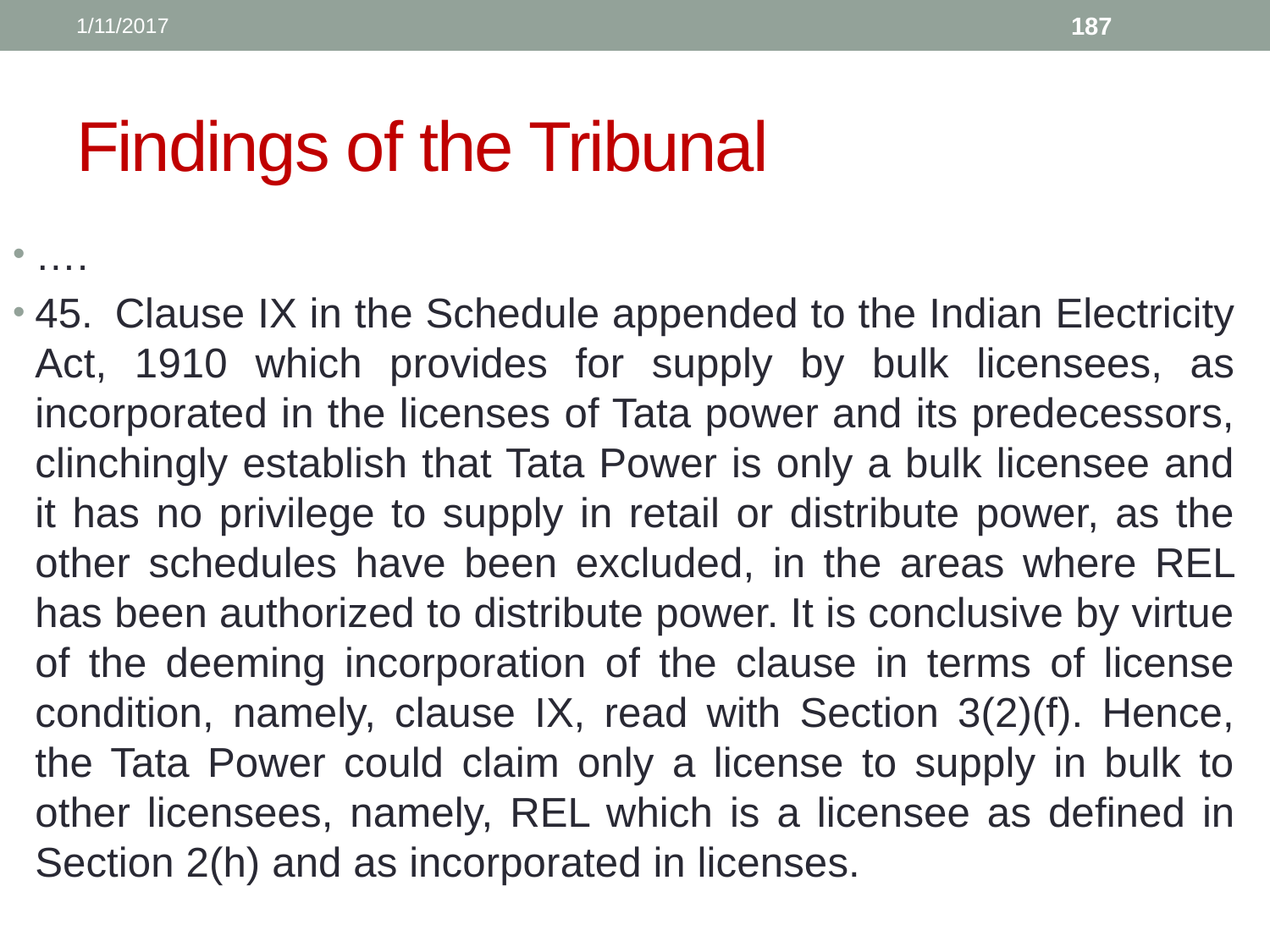

1/11/2017
187
# Findings of the Tribunal
….
45. 	Clause IX in the Schedule appended to the Indian Electricity Act, 1910 which provides for supply by bulk licensees, as incorporated in the licenses of Tata power and its predecessors, clinchingly establish that Tata Power is only a bulk licensee and it has no privilege to supply in retail or distribute power, as the other schedules have been excluded, in the areas where REL has been authorized to distribute power. It is conclusive by virtue of the deeming incorporation of the clause in terms of license condition, namely, clause IX, read with Section 3(2)(f). Hence, the Tata Power could claim only a license to supply in bulk to other licensees, namely, REL which is a licensee as defined in Section 2(h) and as incorporated in licenses.